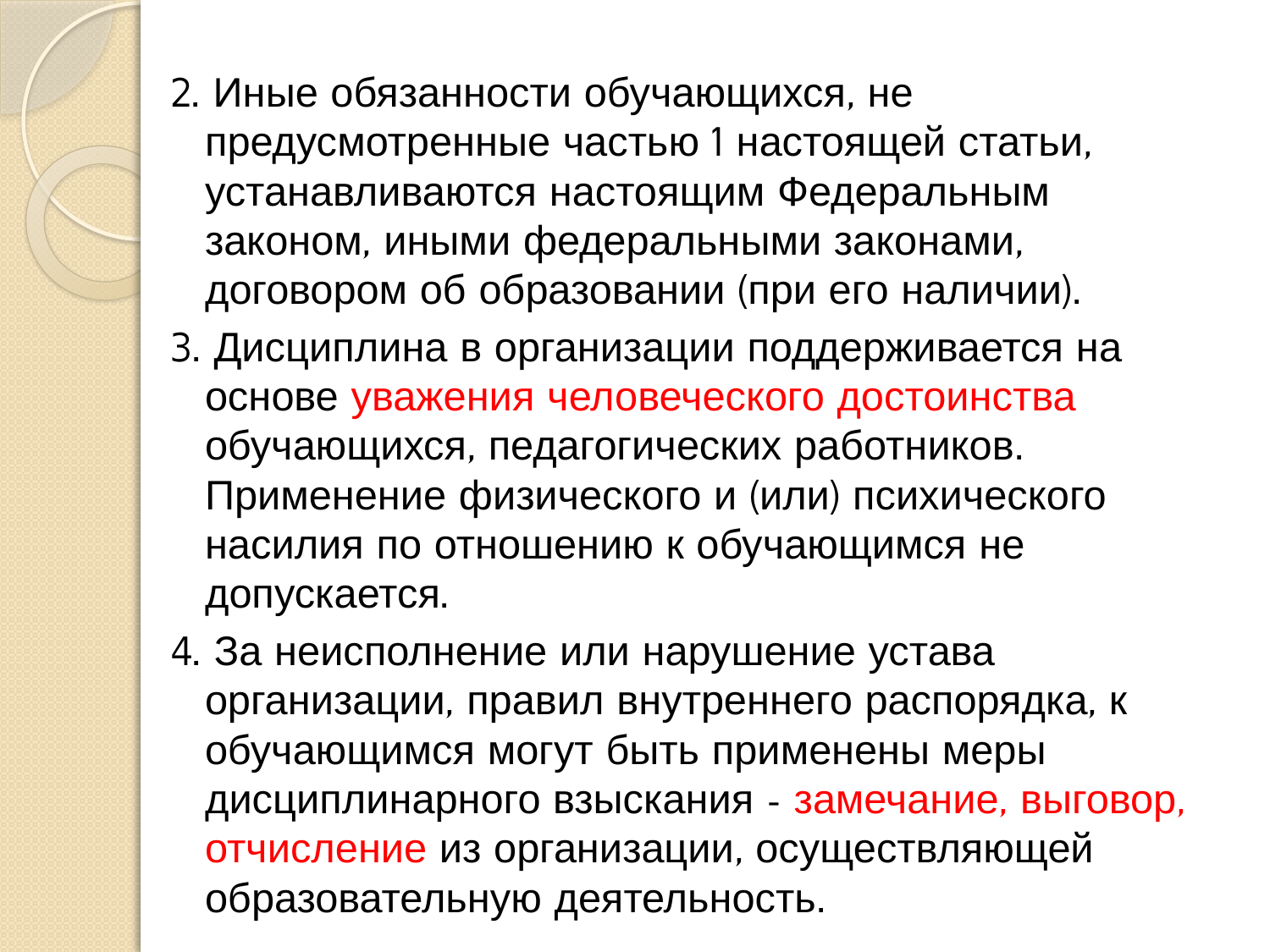

#
2. Иные обязанности обучающихся, не предусмотренные частью 1 настоящей статьи, устанавливаются настоящим Федеральным законом, иными федеральными законами, договором об образовании (при его наличии).
3. Дисциплина в организации поддерживается на основе уважения человеческого достоинства обучающихся, педагогических работников. Применение физического и (или) психического насилия по отношению к обучающимся не допускается.
4. За неисполнение или нарушение устава организации, правил внутреннего распорядка, к обучающимся могут быть применены меры дисциплинарного взыскания - замечание, выговор, отчисление из организации, осуществляющей образовательную деятельность.